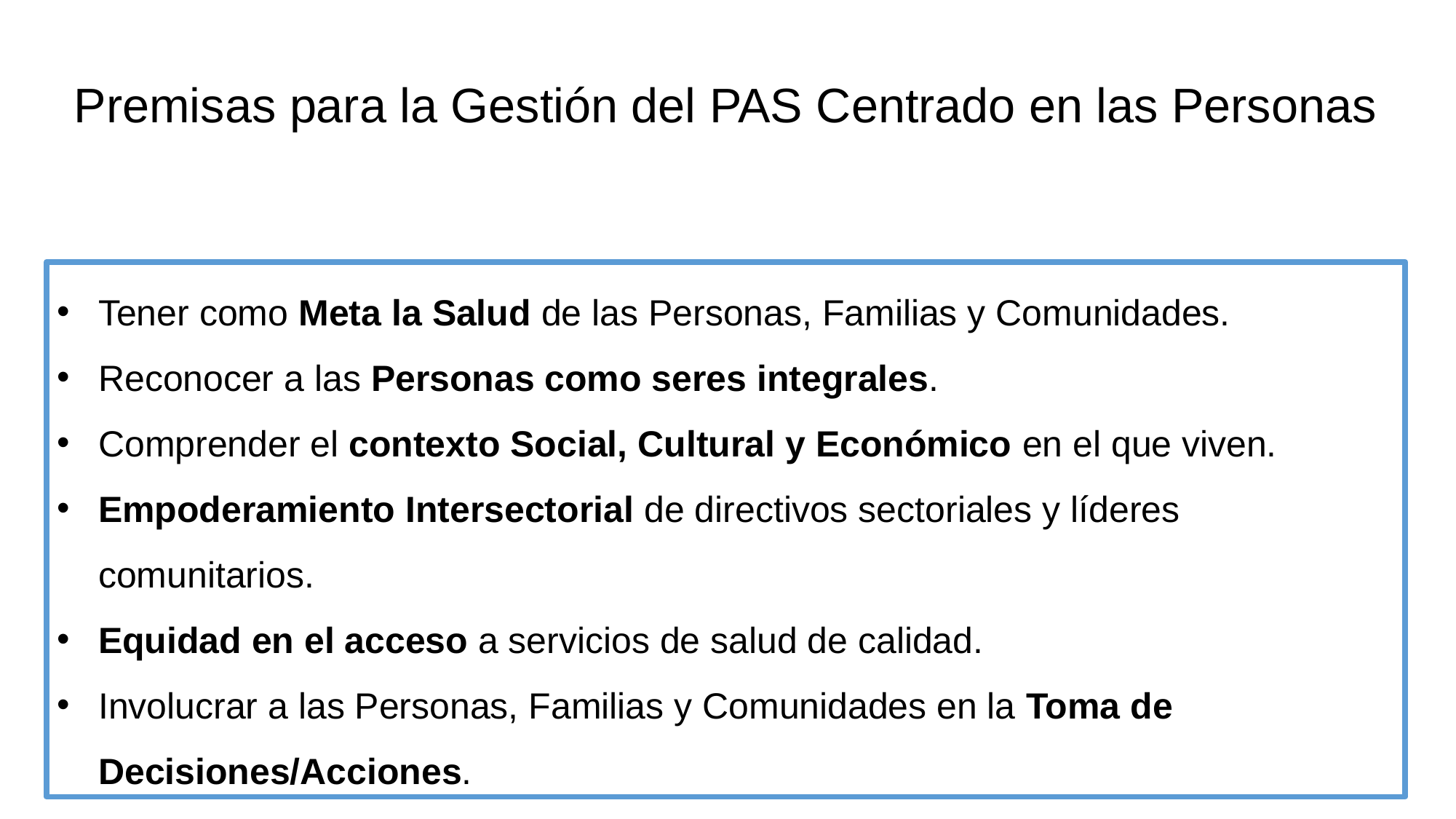

Premisas para la Gestión del PAS Centrado en las Personas
Tener como Meta la Salud de las Personas, Familias y Comunidades.
Reconocer a las Personas como seres integrales.
Comprender el contexto Social, Cultural y Económico en el que viven.
Empoderamiento Intersectorial de directivos sectoriales y líderes comunitarios.
Equidad en el acceso a servicios de salud de calidad.
Involucrar a las Personas, Familias y Comunidades en la Toma de Decisiones/Acciones.